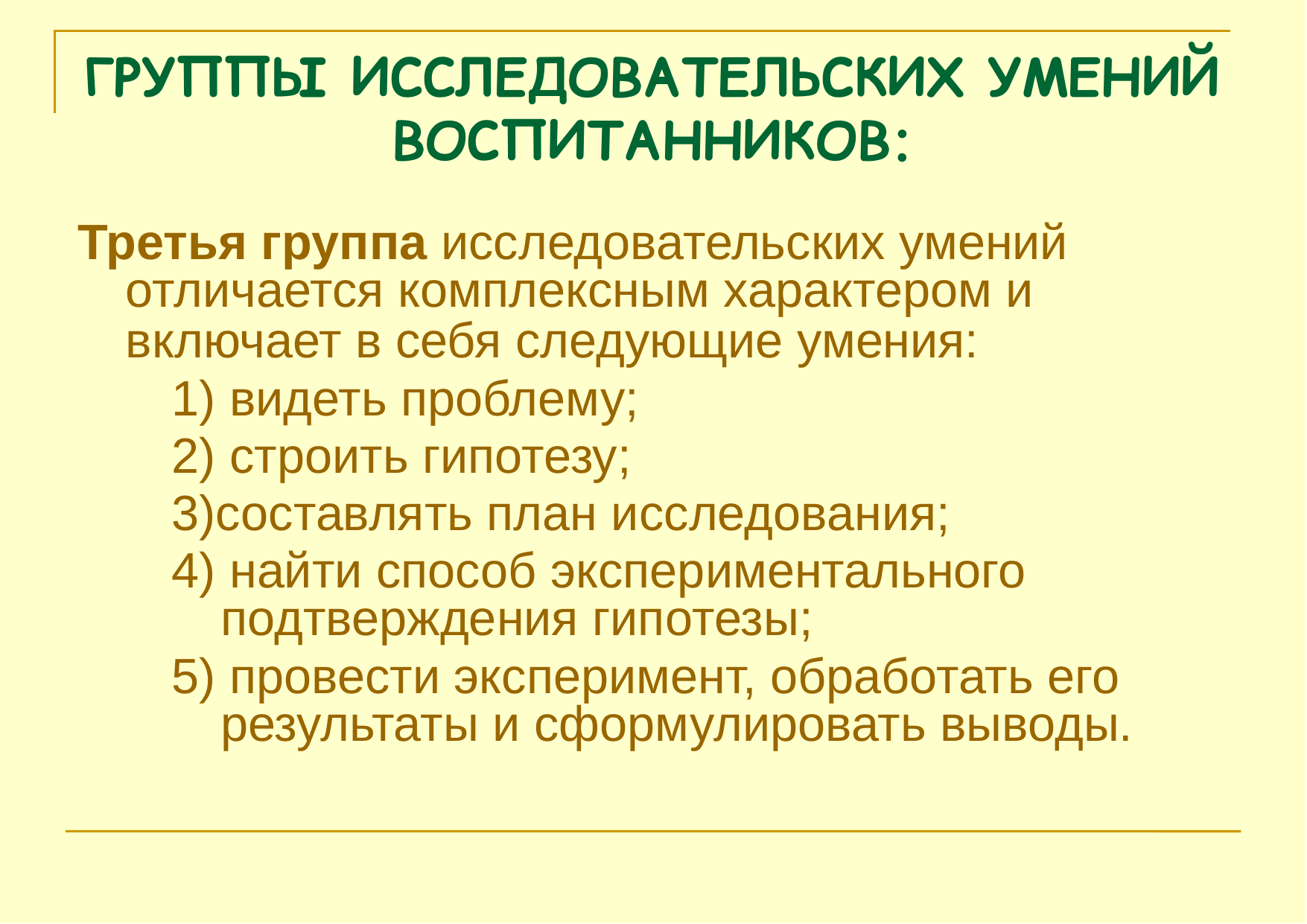

# ГРУППЫ ИССЛЕДОВАТЕЛЬСКИХ УМЕНИЙ ВОСПИТАННИКОВ:
Третья группа исследовательских умений отличается комплексным характером и включает в себя следующие умения:
1) видеть проблему;
2) стро­ить гипотезу;
3)составлять план исследования;
4) найти способ экспериментального подтверждения гипо­тезы;
5) провести эксперимент, обработать его результаты и сформулировать выводы.